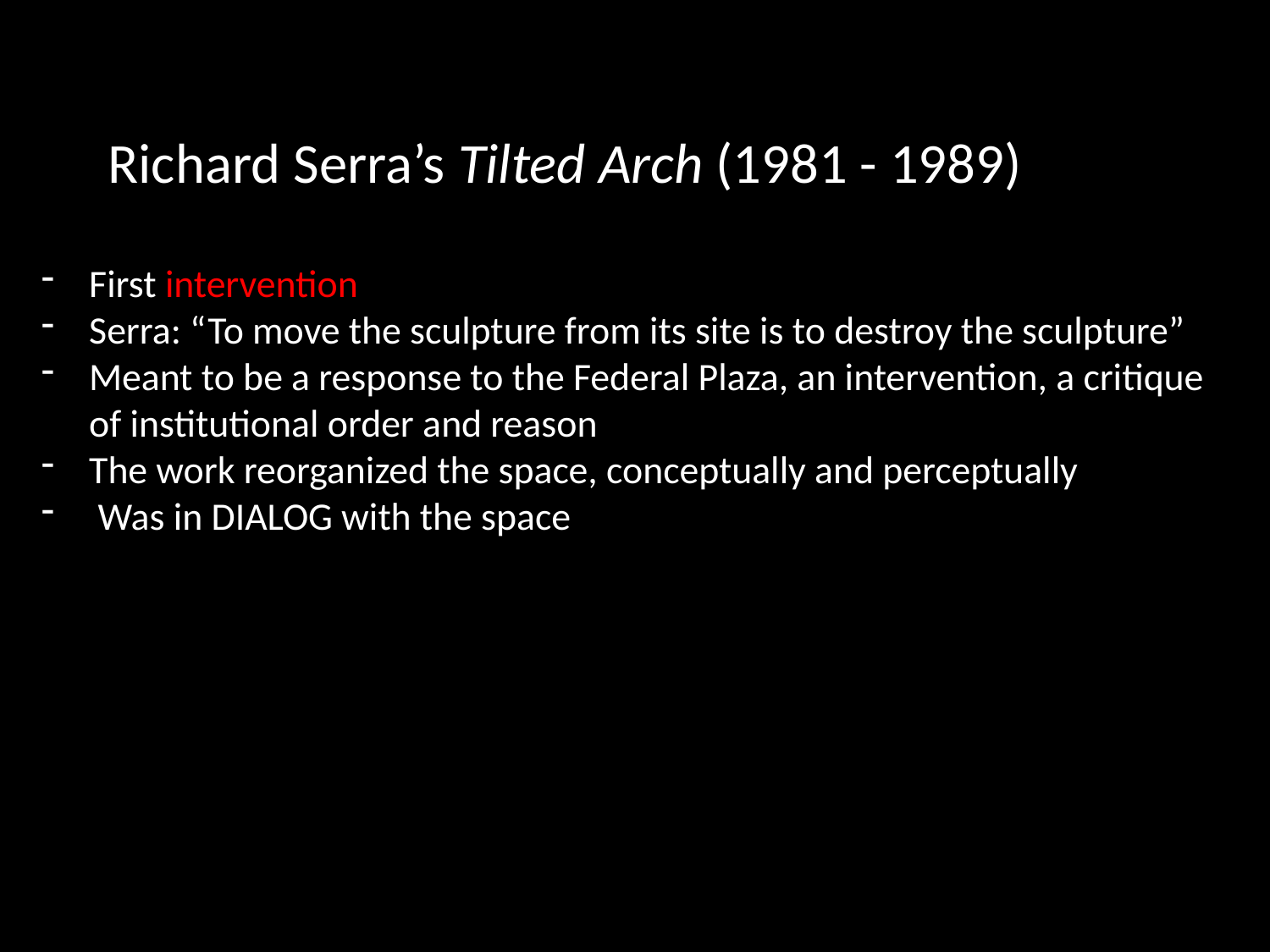

Richard Serra’s Tilted Arch (1981 - 1989)
First intervention
Serra: “To move the sculpture from its site is to destroy the sculpture”
Meant to be a response to the Federal Plaza, an intervention, a critique of institutional order and reason
The work reorganized the space, conceptually and perceptually
 Was in DIALOG with the space